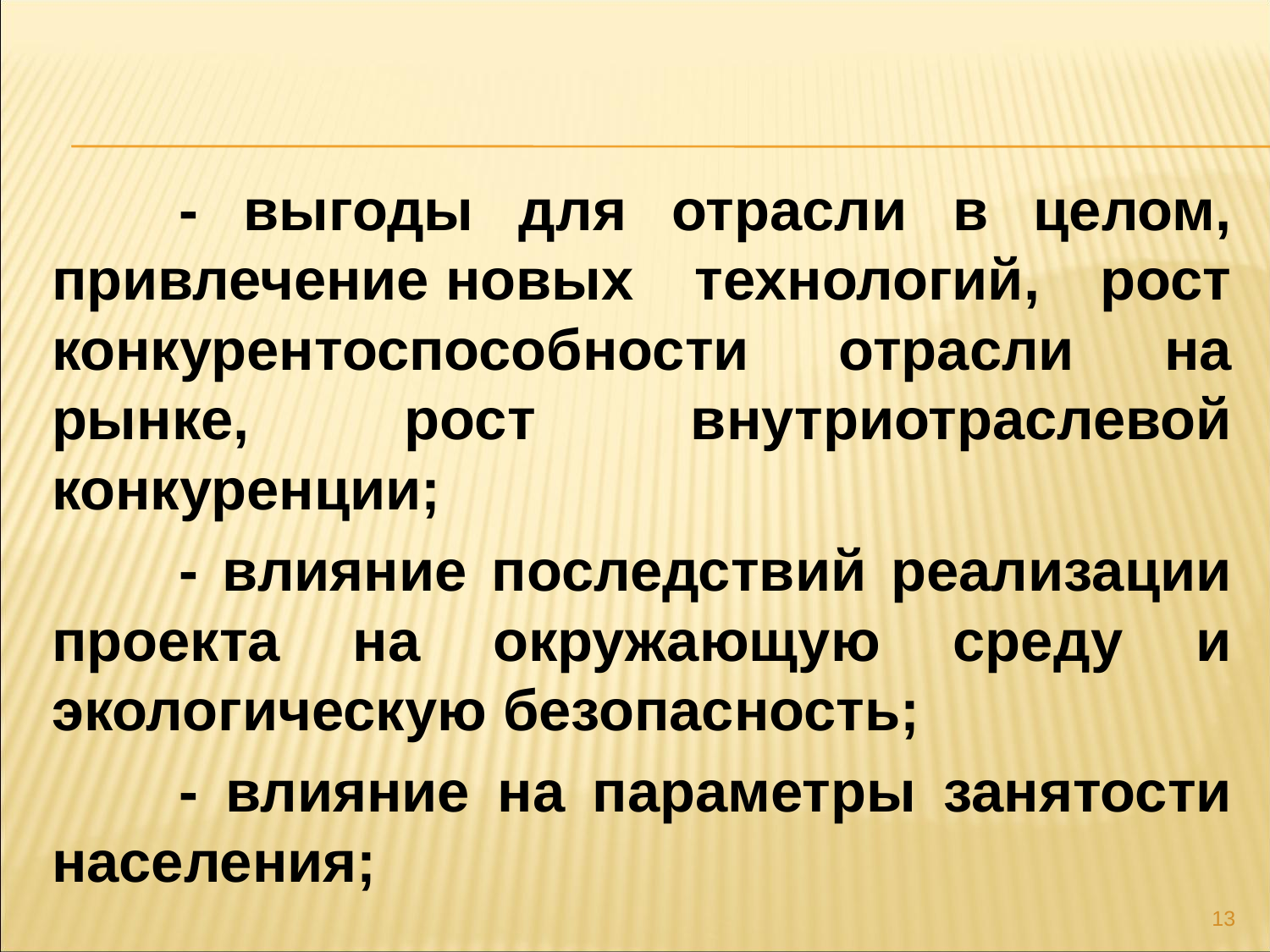

- выгоды для отрасли в целом, привлечение новых технологий, рост конкурентоспособности отрасли на рынке, рост внутриотраслевой конкуренции;
	- влияние последствий реализации проекта на окружающую среду и экологическую безопасность;
	- влияние на параметры занятости населения;
13